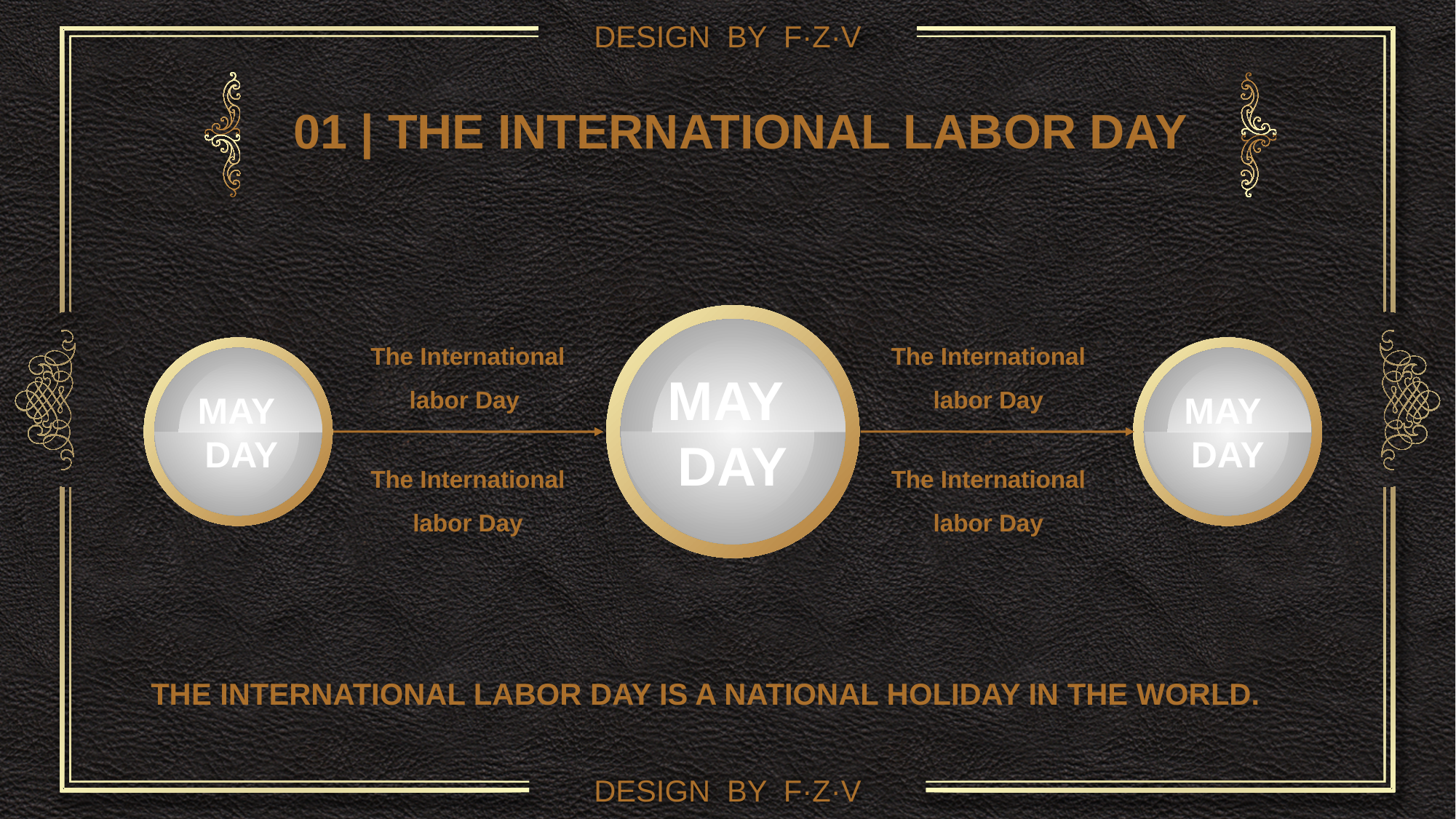

DESIGN  BY  F·Z·V

DESIGN  BY  F·Z·V
01 | THE INTERNATIONAL LABOR DAY

The International
labor Day
The International
labor Day

MAY
DAY
MAY
DAY
MAY
DAY

The International
labor Day

The International
labor Day

THE INTERNATIONAL LABOR DAY IS A NATIONAL HOLIDAY IN THE WORLD.